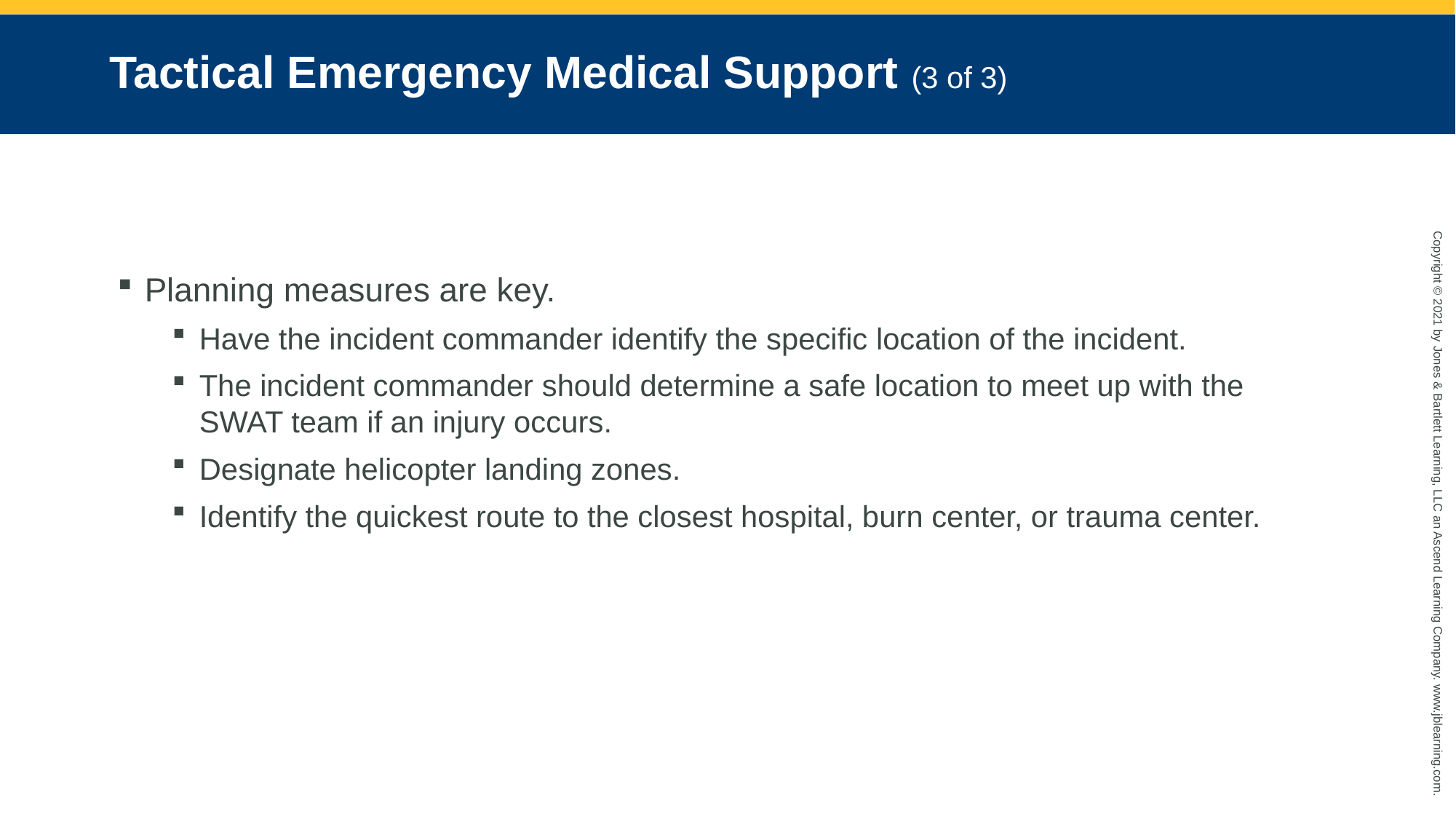

# Tactical Emergency Medical Support (3 of 3)
Planning measures are key.
Have the incident commander identify the specific location of the incident.
The incident commander should determine a safe location to meet up with the SWAT team if an injury occurs.
Designate helicopter landing zones.
Identify the quickest route to the closest hospital, burn center, or trauma center.